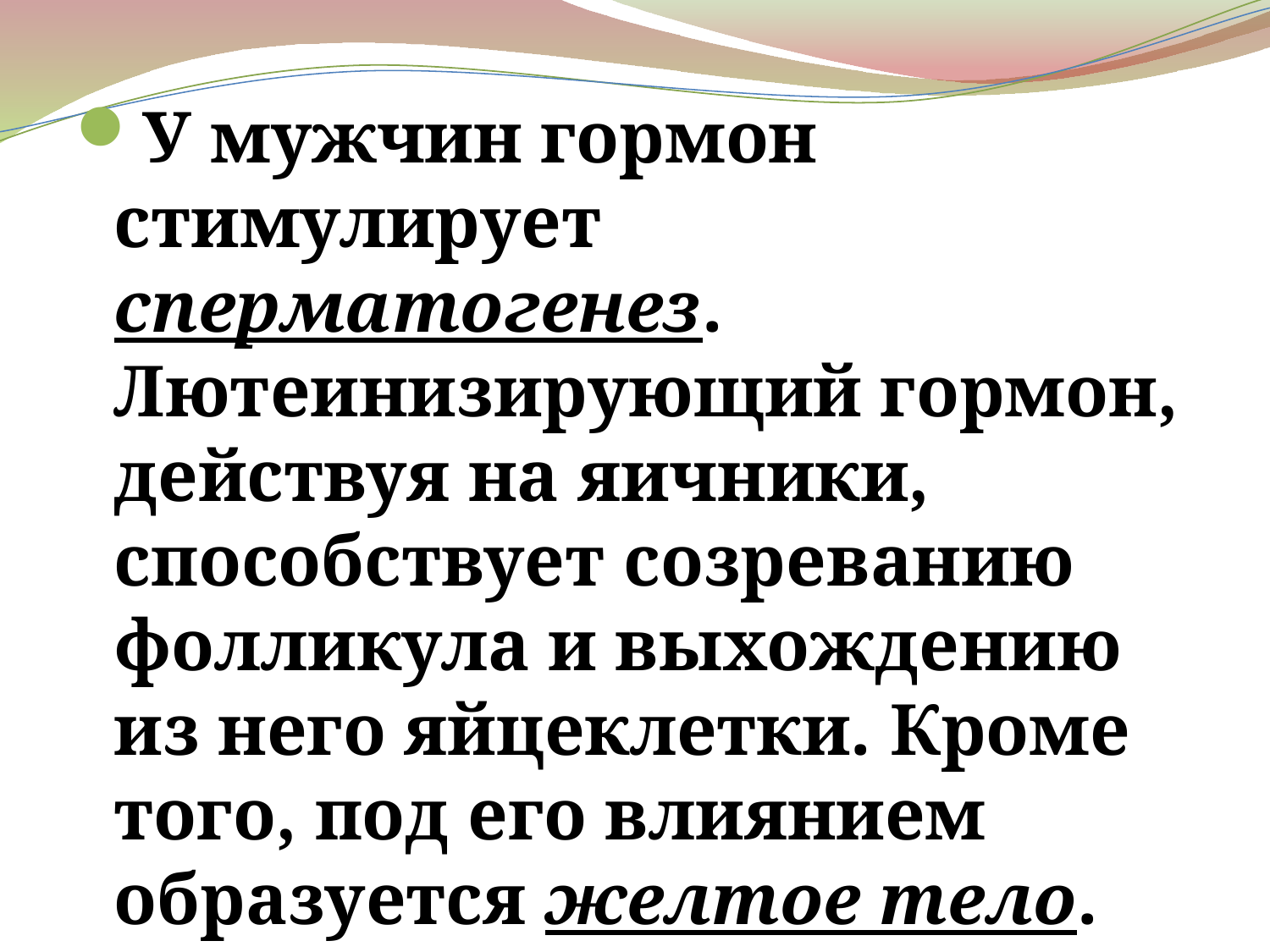

У мужчин гормон стимулирует сперматогенез. Лютеинизирующий гормон, действуя на яичники, способствует созреванию фолликула и выхождению из него яйцеклетки. Кроме того, под его влиянием образуется желтое тело.